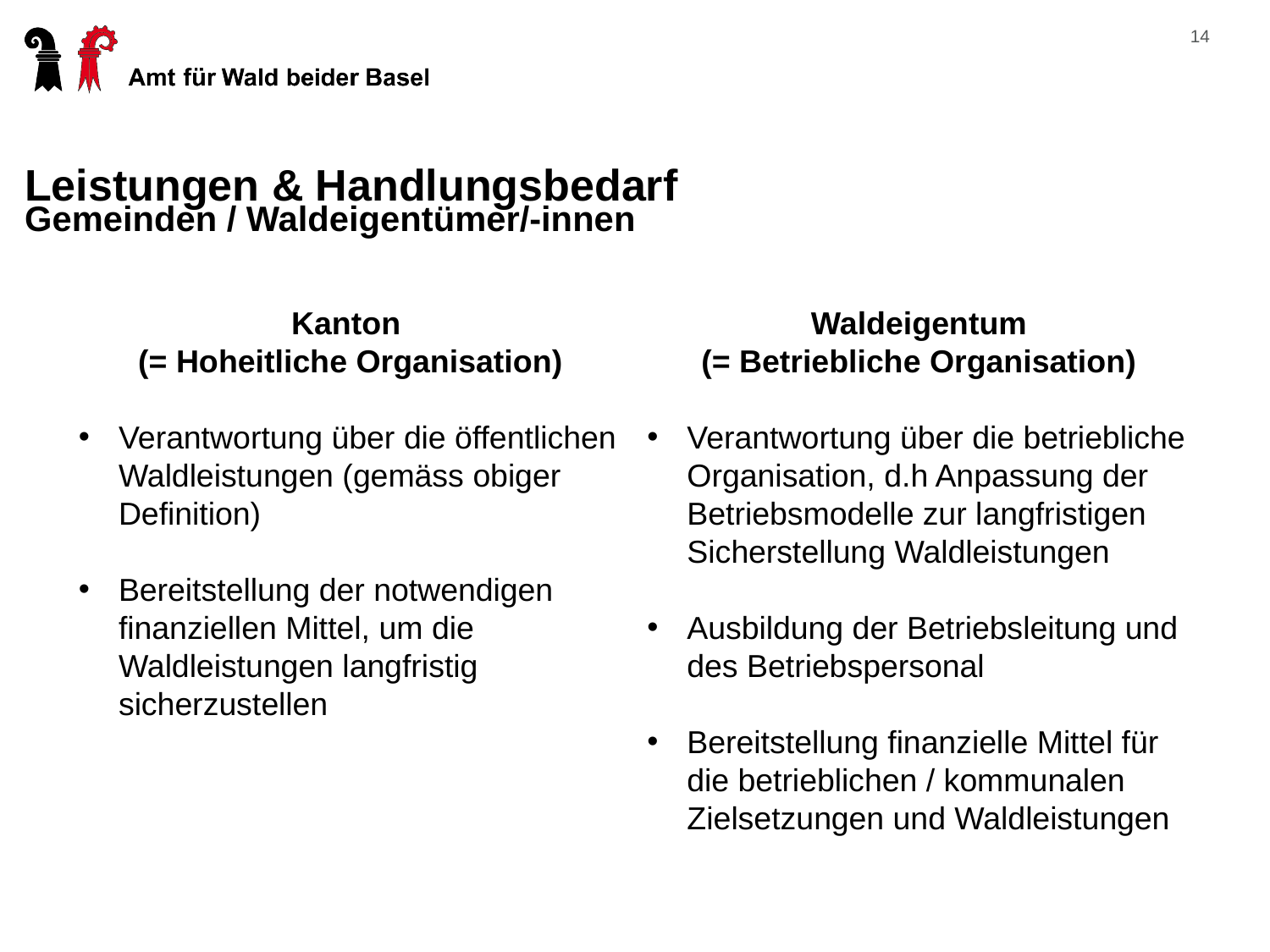

14
# Leistungen & Handlungsbedarf Gemeinden / Waldeigentümer/-innen
Kanton
(= Hoheitliche Organisation)

Verantwortung über die öffentlichen Waldleistungen (gemäss obiger Definition)

Bereitstellung der notwendigen finanziellen Mittel, um die Waldleistungen langfristig sicherzustellen
Waldeigentum
(= Betriebliche Organisation)

Verantwortung über die betriebliche Organisation, d.h Anpassung der Betriebsmodelle zur langfristigen Sicherstellung Waldleistungen

Ausbildung der Betriebsleitung und des Betriebspersonal

Bereitstellung finanzielle Mittel für die betrieblichen / kommunalen Zielsetzungen und Waldleistungen